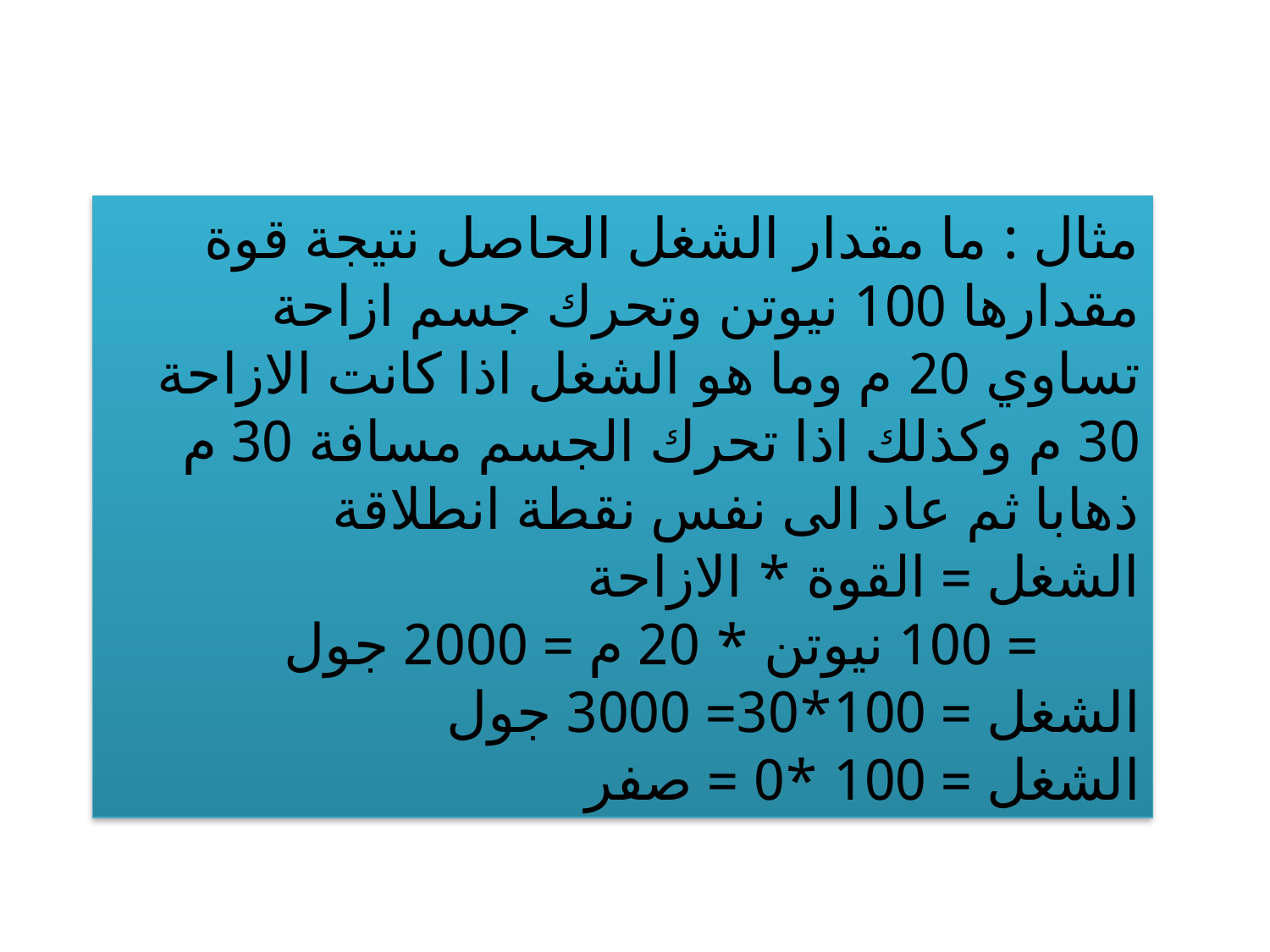

مثال : ما مقدار الشغل الحاصل نتيجة قوة مقدارها 100 نيوتن وتحرك جسم ازاحة تساوي 20 م وما هو الشغل اذا كانت الازاحة  30 م وكذلك اذا تحرك الجسم مسافة 30 م ذهابا ثم عاد الى نفس نقطة انطلاقة
الشغل = القوة * الازاحة
       = 100 نيوتن * 20 م = 2000 جول
الشغل = 100*30= 3000 جول
الشغل = 100 *0 = صفر